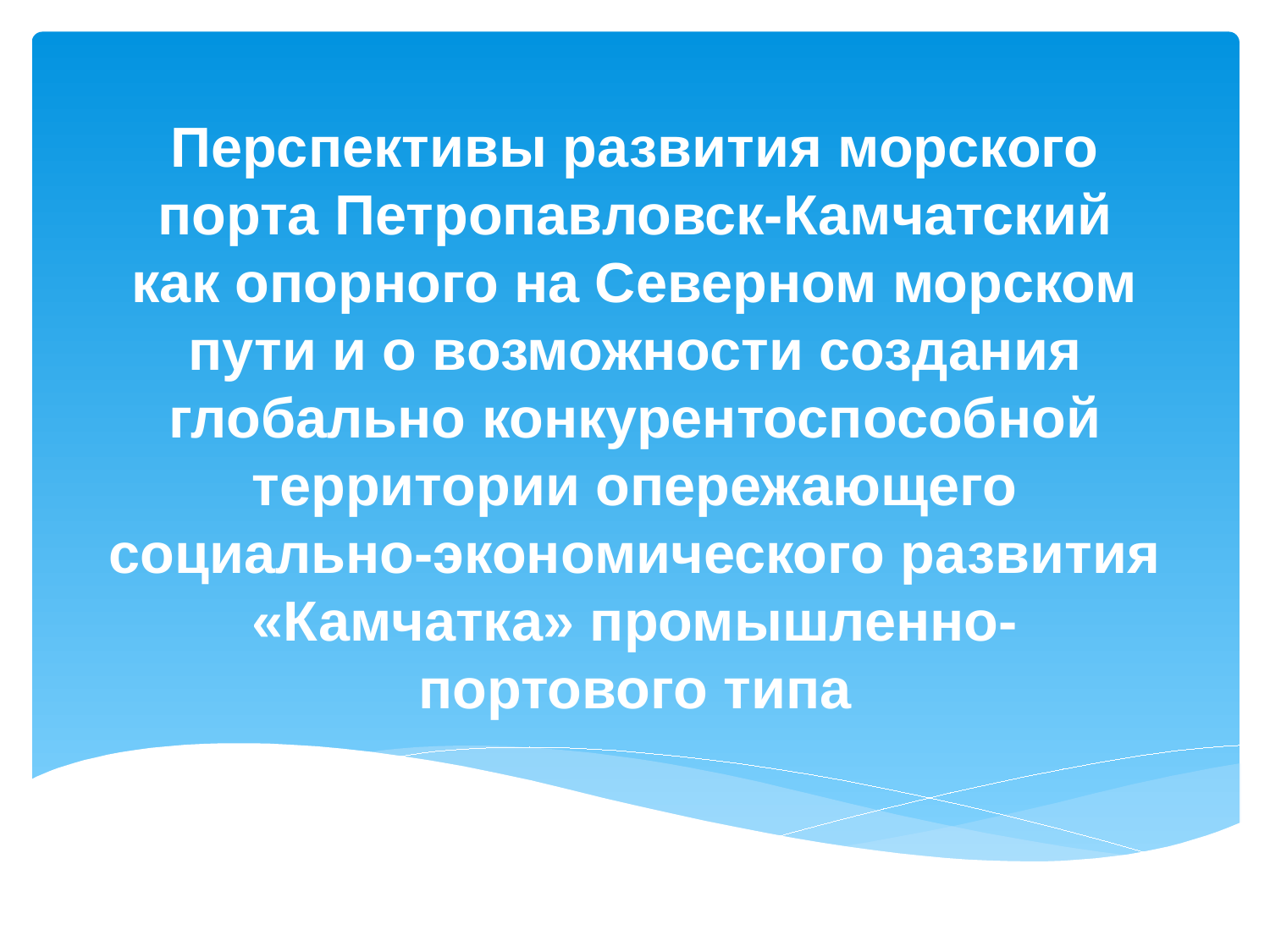

# Перспективы развития морского порта Петропавловск-Камчатский как опорного на Северном морском пути и о возможности создания глобально конкурентоспособной территории опережающего социально-экономического развития «Камчатка» промышленно-портового типа